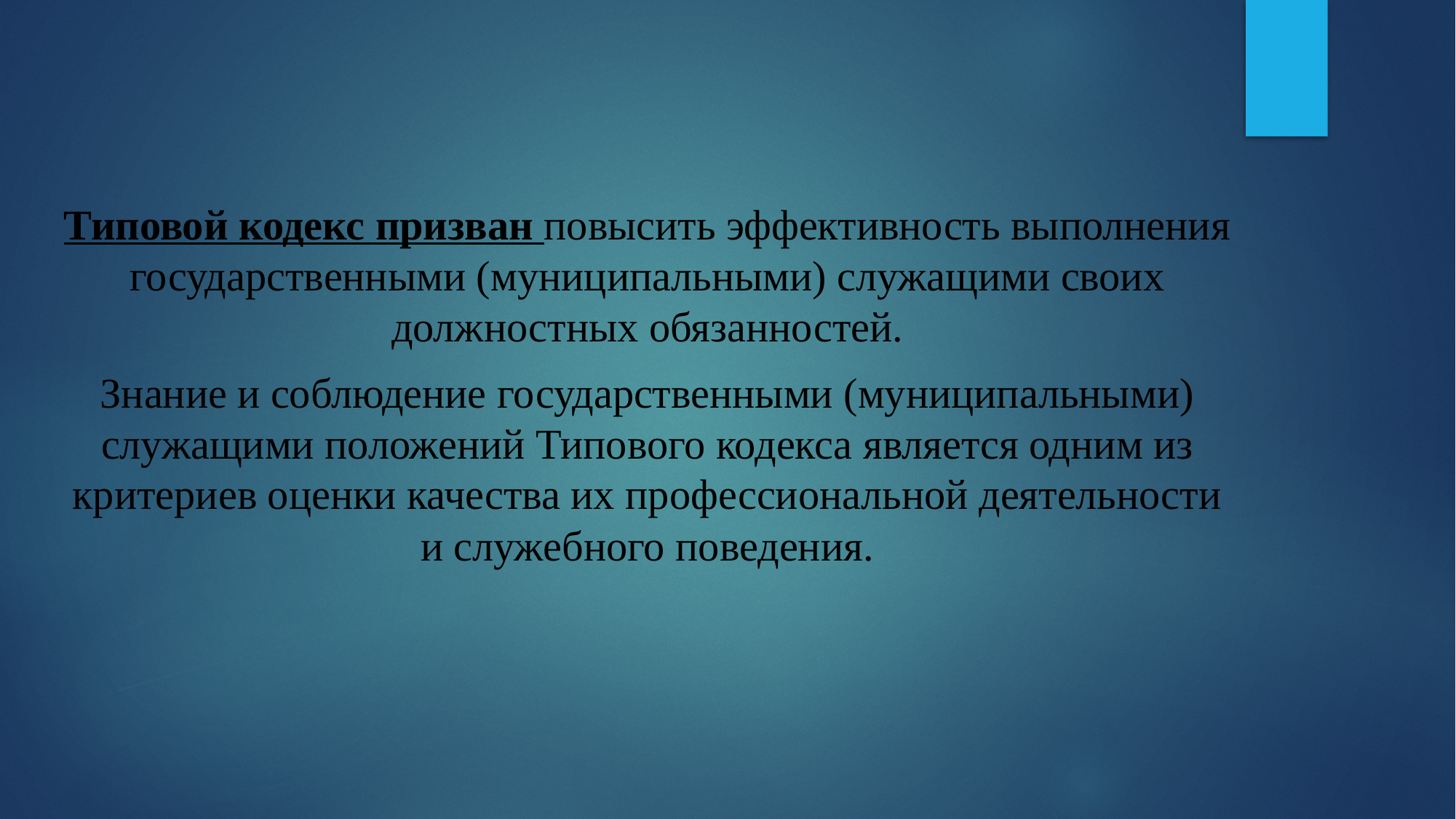

Типовой кодекс призван повысить эффективность выполнения государственными (муниципальными) служащими своих должностных обязанностей.
Знание и соблюдение государственными (муниципальными) служащими положений Типового кодекса является одним из критериев оценки качества их профессиональной деятельности и служебного поведения.